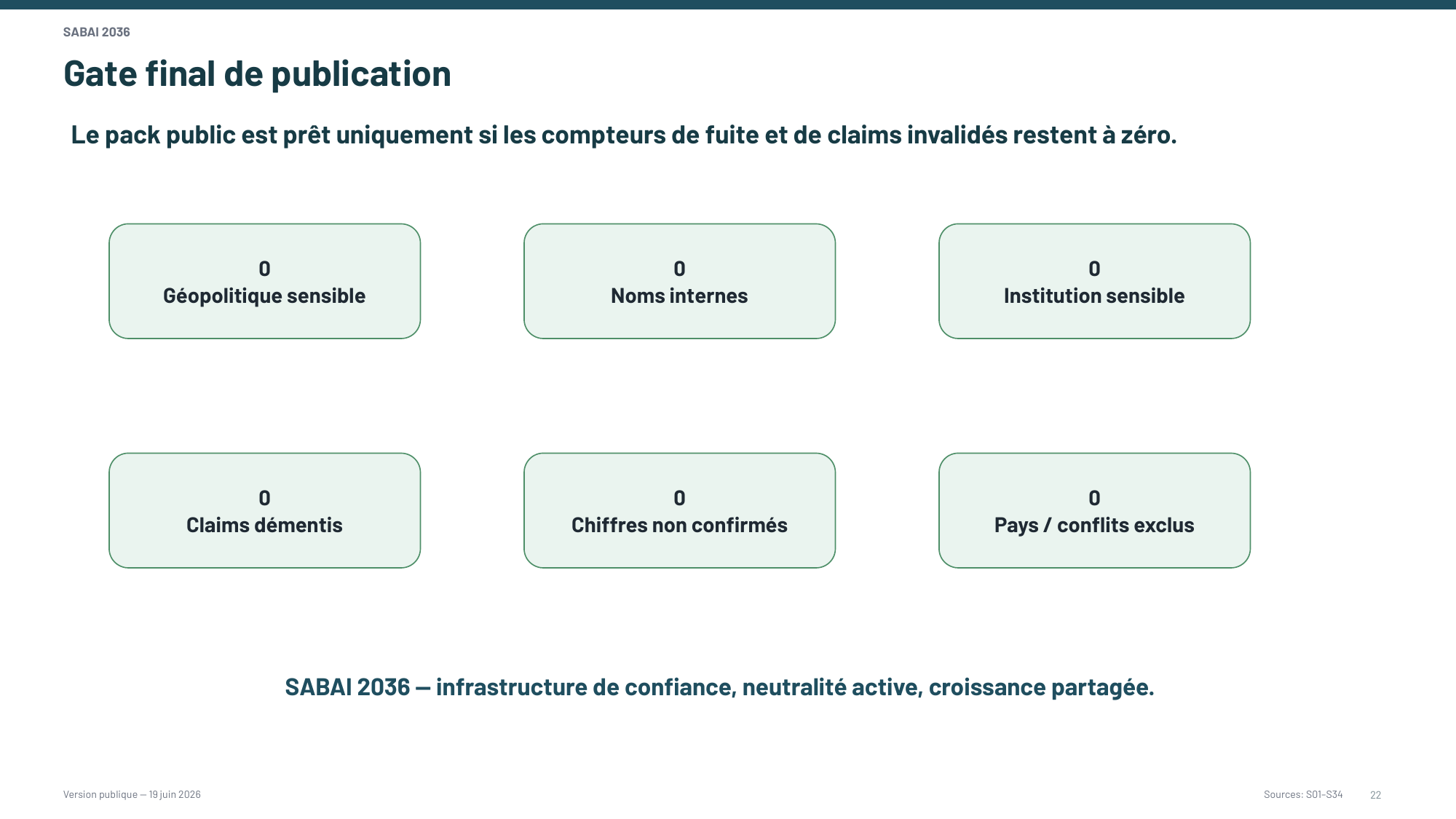

SABAI 2036
Gate final de publication
Le pack public est prêt uniquement si les compteurs de fuite et de claims invalidés restent à zéro.
0
Géopolitique sensible
0
Noms internes
0
Institution sensible
0
Claims démentis
0
Chiffres non confirmés
0
Pays / conflits exclus
SABAI 2036 — infrastructure de confiance, neutralité active, croissance partagée.
22
Version publique — 19 juin 2026
Sources: S01–S34